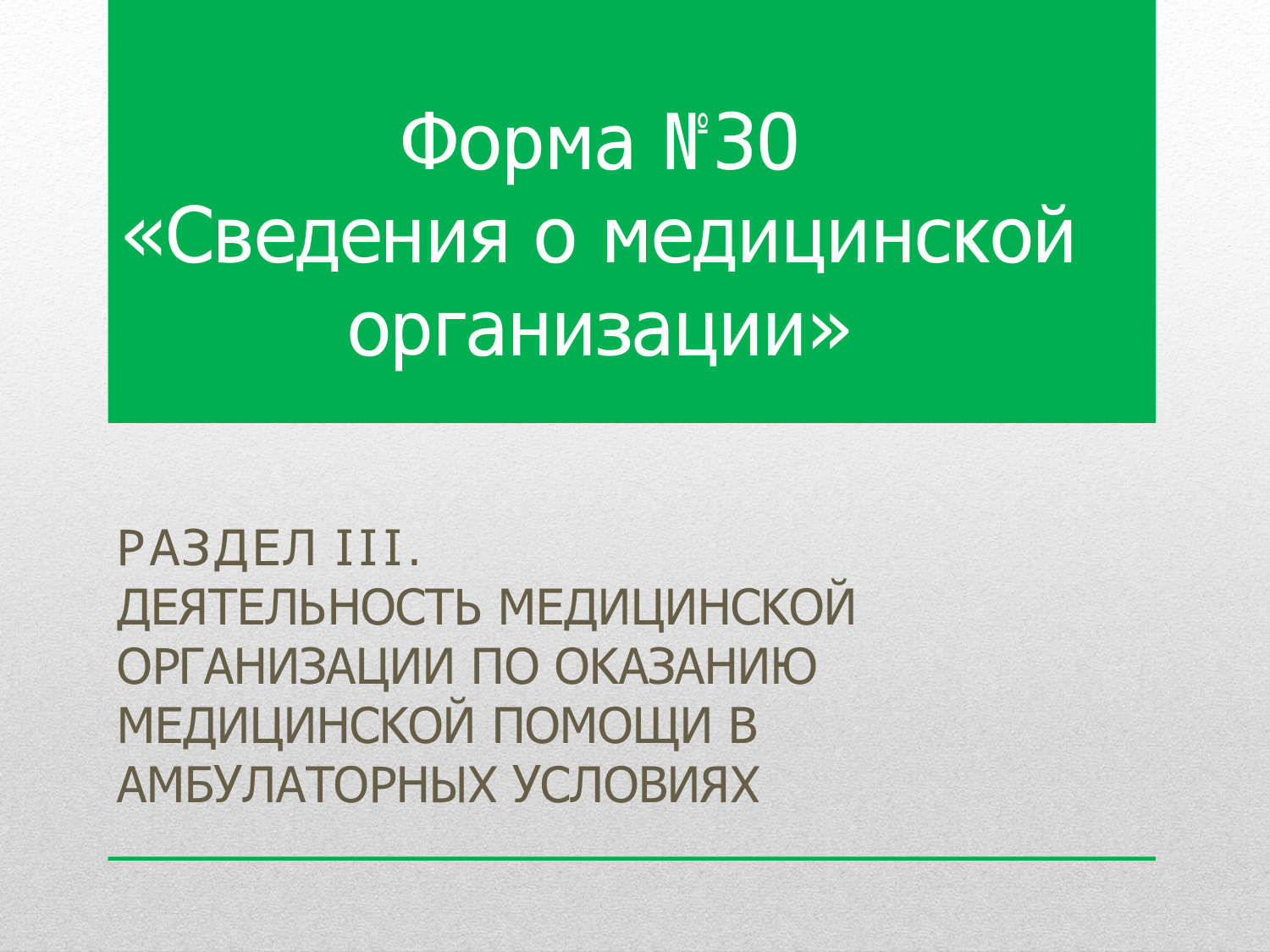

Форма №30
«Сведения о медицинской
организации»
РАЗДЕЛ III.
ДЕЯТЕЛЬНОСТЬ МЕДИЦИНСКОЙ ОРГАНИЗАЦИИ ПО ОКАЗАНИЮ МЕДИЦИНСКОЙ ПОМОЩИ В АМБУЛАТОРНЫХ УСЛОВИЯХ